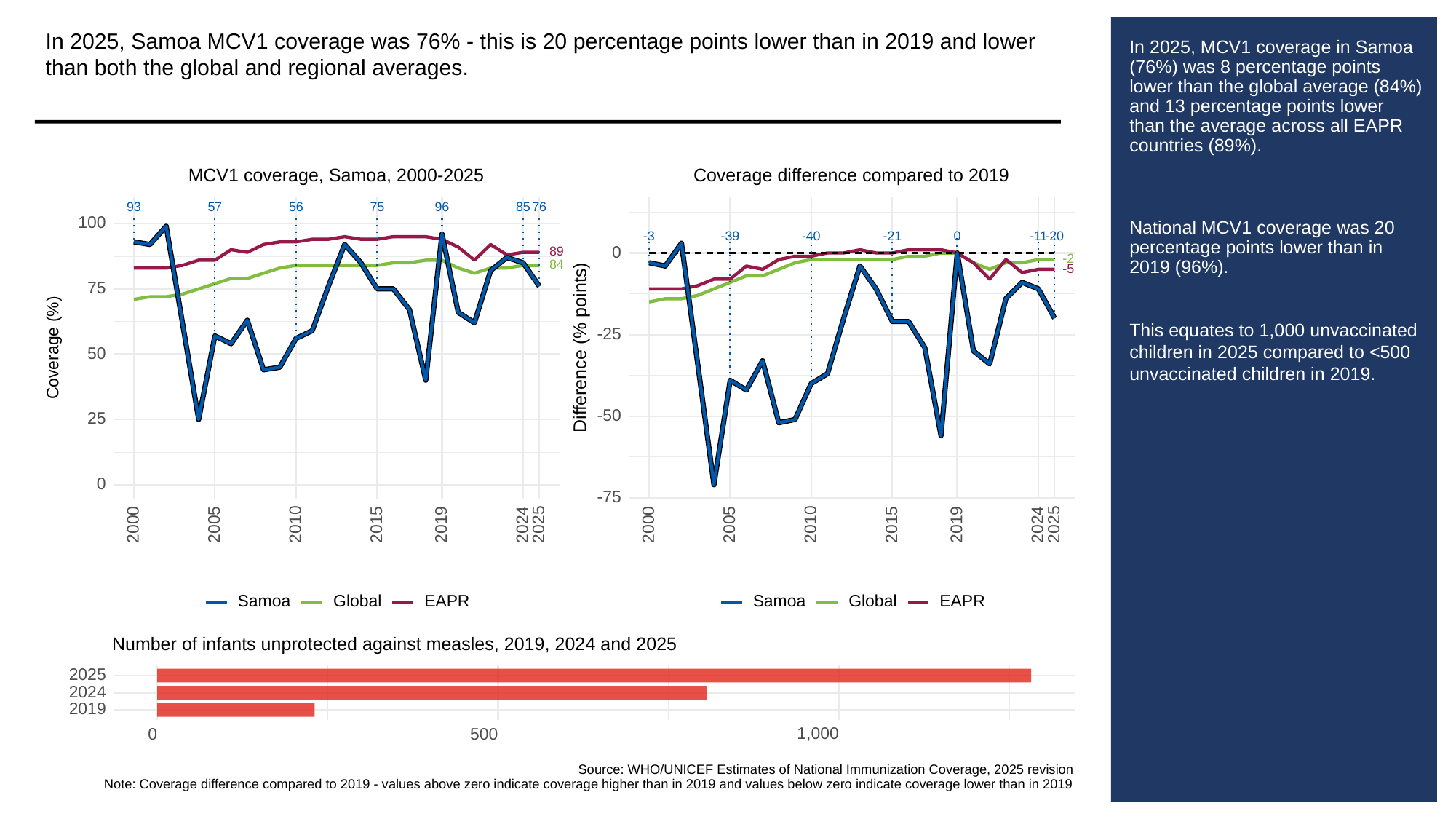

In 2025, Samoa MCV1 coverage was 76% - this is 20 percentage points lower than in 2019 and lower than both the global and regional averages.
# In 2025, MCV1 coverage in Samoa (76%) was 8 percentage points lower than the global average (84%) and 13 percentage points lower than the average across all EAPR countries (89%).

National MCV1 coverage was 20 percentage points lower than in 2019 (96%).

This equates to 1,000 unvaccinated children in 2025 compared to <500 unvaccinated children in 2019.

MCV1 coverage, Samoa, 2000-2025
Coverage difference compared to 2019

93
56
96
85
76
57
75

100

-3
-39
-40
0
-20
-21
-11

0
89

-2

84
-5
75

-25

Difference (% points)
Coverage (%)
50

-50
25

0

-75

2000
2005
2010
2015
2019
2024
2025
2000
2005
2010
2015
2019
2024
2025
Samoa
Global
Samoa
Global
EAPR
EAPR

Number of infants unprotected against measles, 2019, 2024 and 2025

2025

2024

2019

1,000
0
500
Source: WHO/UNICEF Estimates of National Immunization Coverage, 2025 revision
Note: Coverage difference compared to 2019 - values above zero indicate coverage higher than in 2019 and values below zero indicate coverage lower than in 2019